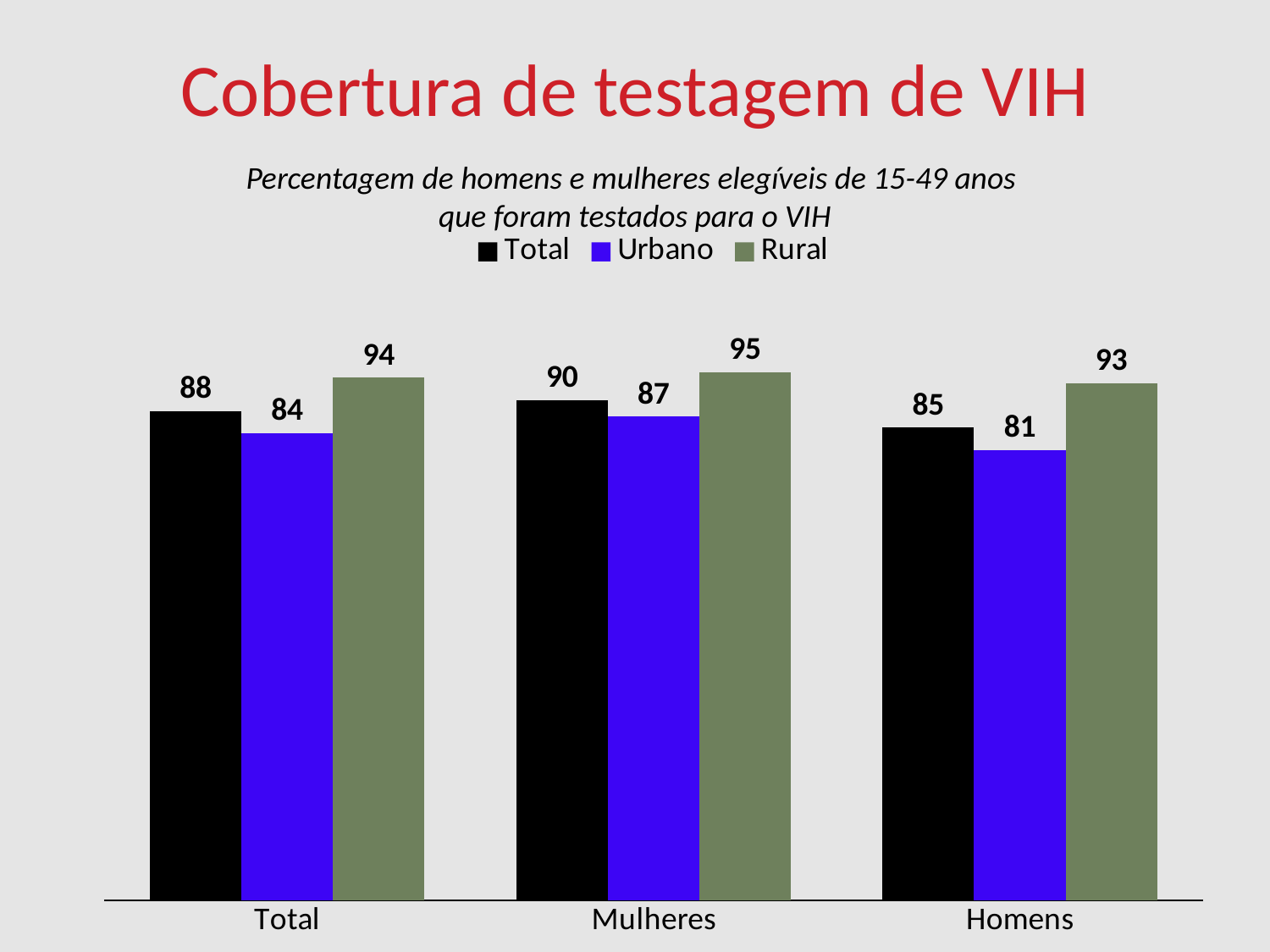

Cobertura de testagem de VIH
Percentagem de homens e mulheres elegíveis de 15-49 anos
que foram testados para o VIH

### Chart

| Category | Total | Urbano | Rural |
|---|---|---|---|
| Total | 88.0 | 84.0 | 94.0 |
| Mulheres | 90.0 | 87.0 | 95.0 |
| Homens | 85.0 | 81.0 | 93.0 |